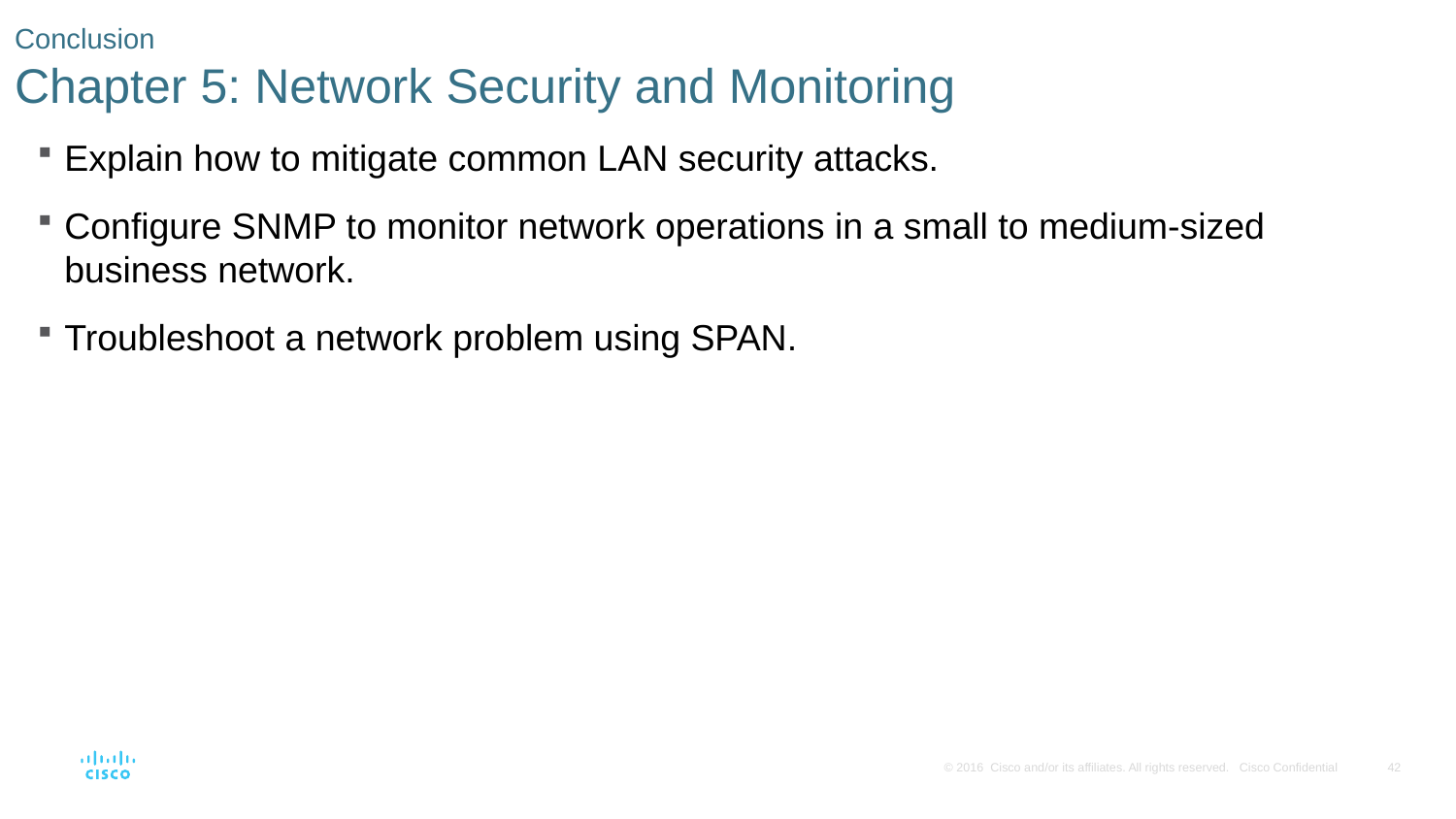

# Conclusion Chapter 5: Network Security and Monitoring
Explain how to mitigate common LAN security attacks.
Configure SNMP to monitor network operations in a small to medium-sized business network.
Troubleshoot a network problem using SPAN.